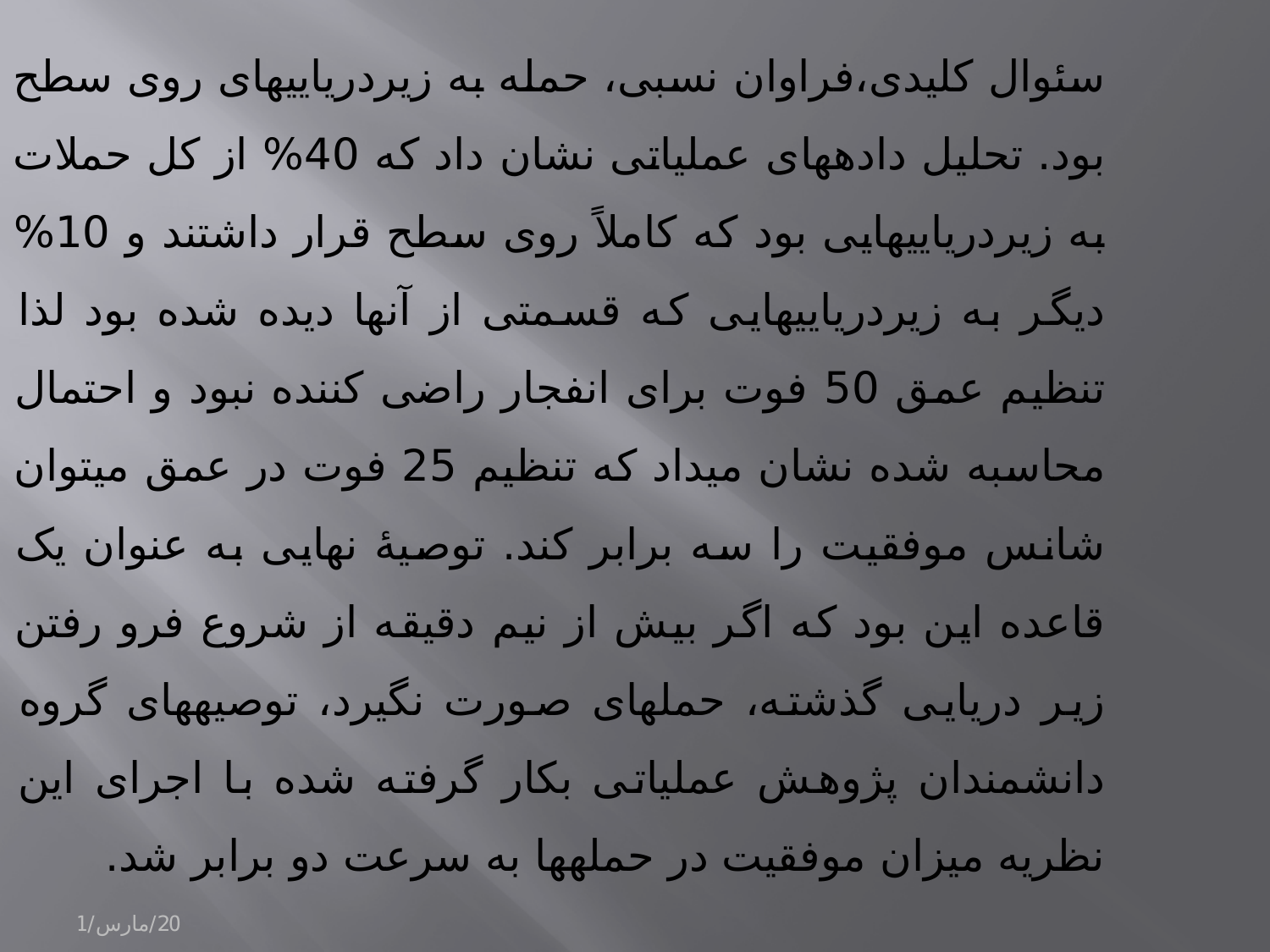

سئوال کلیدی،فراوان نسبی، حمله به زیردریایی­های روی سطح بود. تحلیل داده­های عملیاتی نشان داد که 40% از کل حملات به زیردریایی­هایی بود که کاملاً روی سطح قرار داشتند و 10% دیگر به زیردریایی­هایی که قسمتی از آن­ها دیده شده بود لذا تنظیم عمق 50 فوت برای انفجار راضی کننده نبود و احتمال محاسبه شده نشان می­داد که تنظیم 25 فوت در عمق می­توان شانس موفقیت را سه برابر کند. توصیۀ نهایی به عنوان یک قاعده این بود که اگر بیش از نیم دقیقه از شروع فرو رفتن زیر دریایی گذشته، حمله­ای صورت نگیرد، توصیه­های گروه دانشمندان پژوهش عملیاتی بکار گرفته شده با اجرای این نظریه میزان موفقیت در حمله­ها به سرعت دو برابر شد.

20/مارس/1